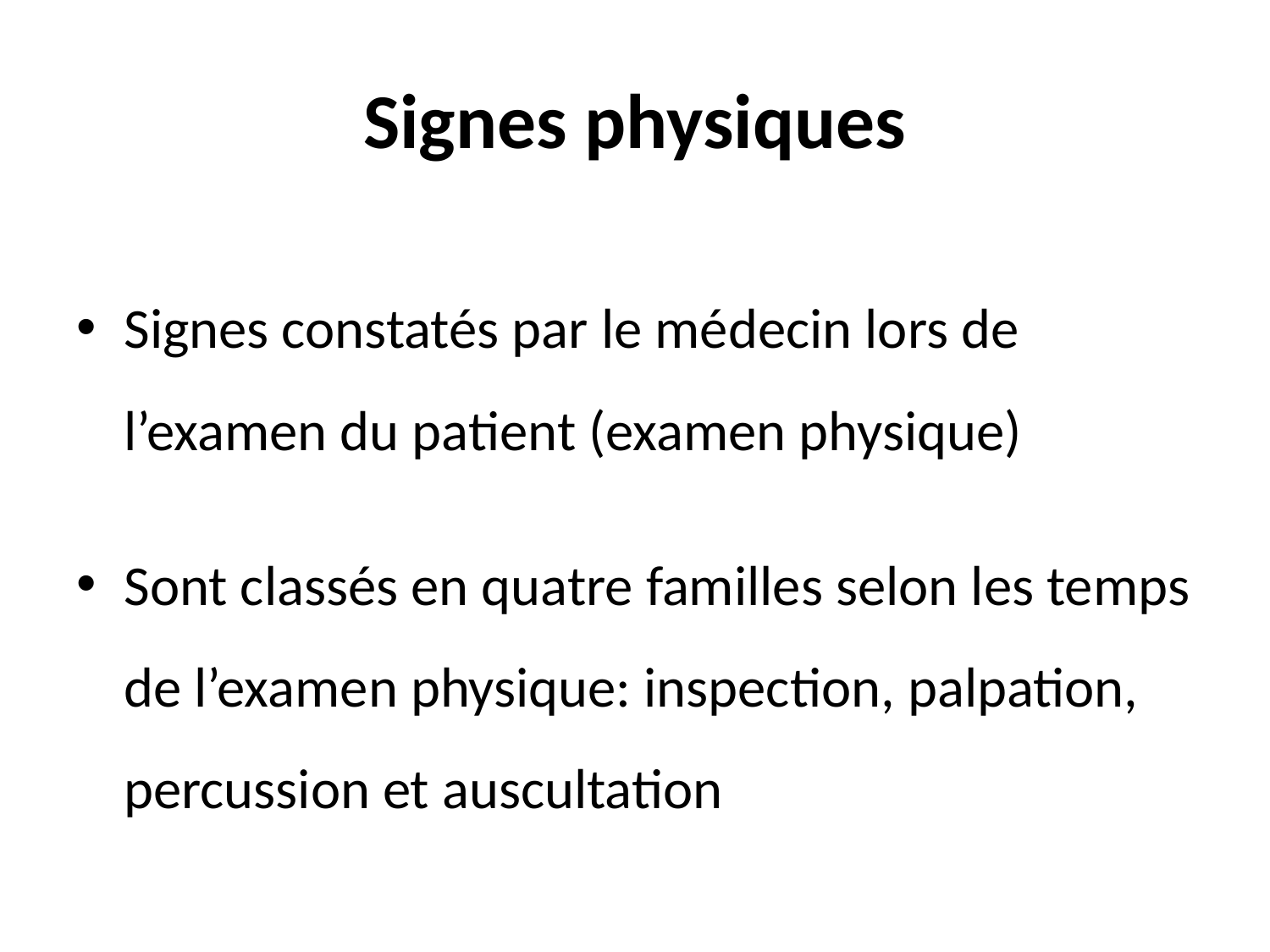

# Signes physiques
Signes constatés par le médecin lors de l’examen du patient (examen physique)

Sont classés en quatre familles selon les temps de l’examen physique: inspection, palpation, percussion et auscultation